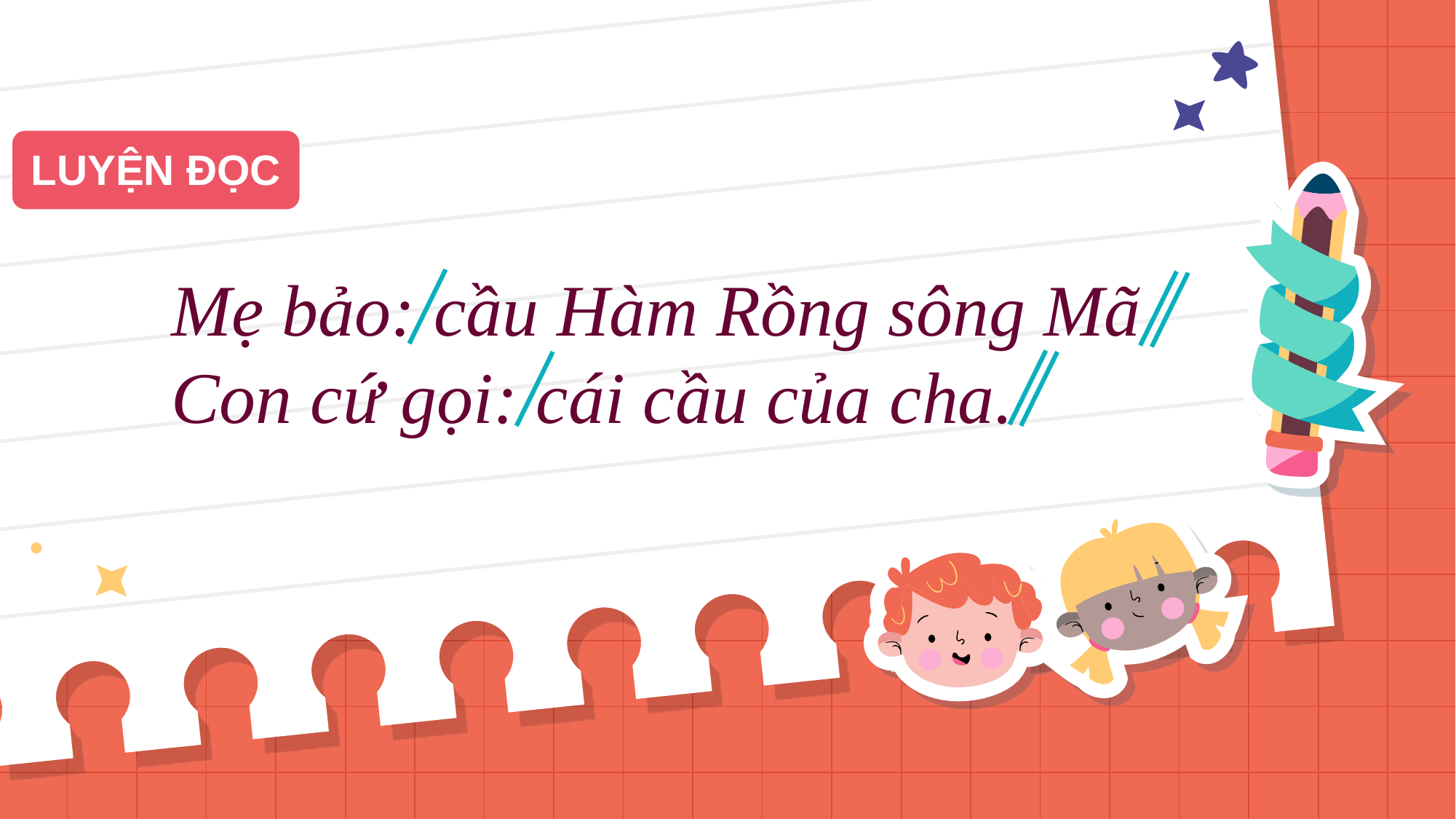

LUYỆN ĐỌC

Mẹ bảo: cầu Hàm Rồng sông Mã
Con cứ gọi: cái cầu của cha.